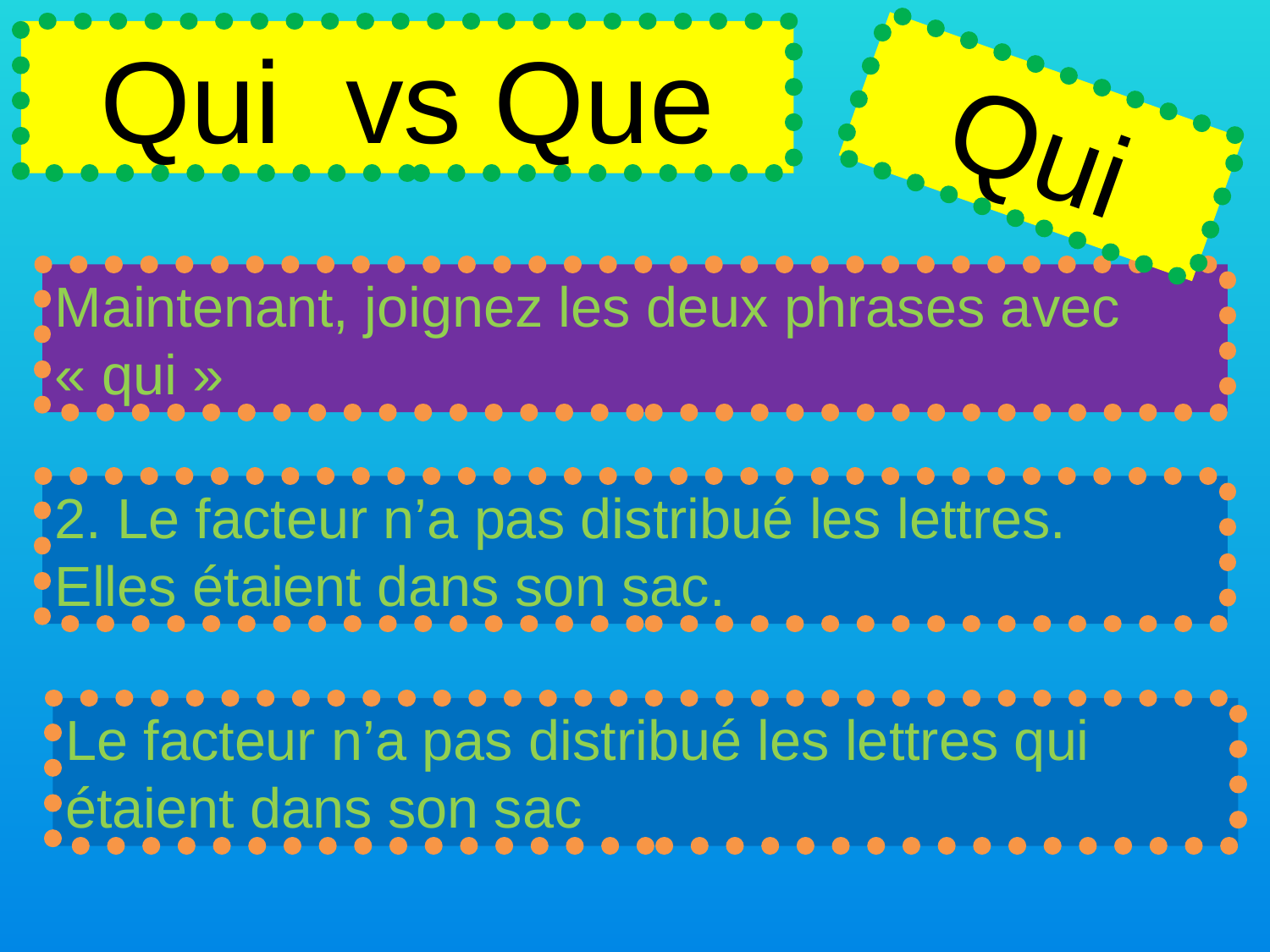

Qui  vs Que
Qui
Maintenant, joignez les deux phrases avec « qui »
2. Le facteur n’a pas distribué les lettres.  Elles étaient dans son sac.
Le facteur n’a pas distribué les lettres qui étaient dans son sac